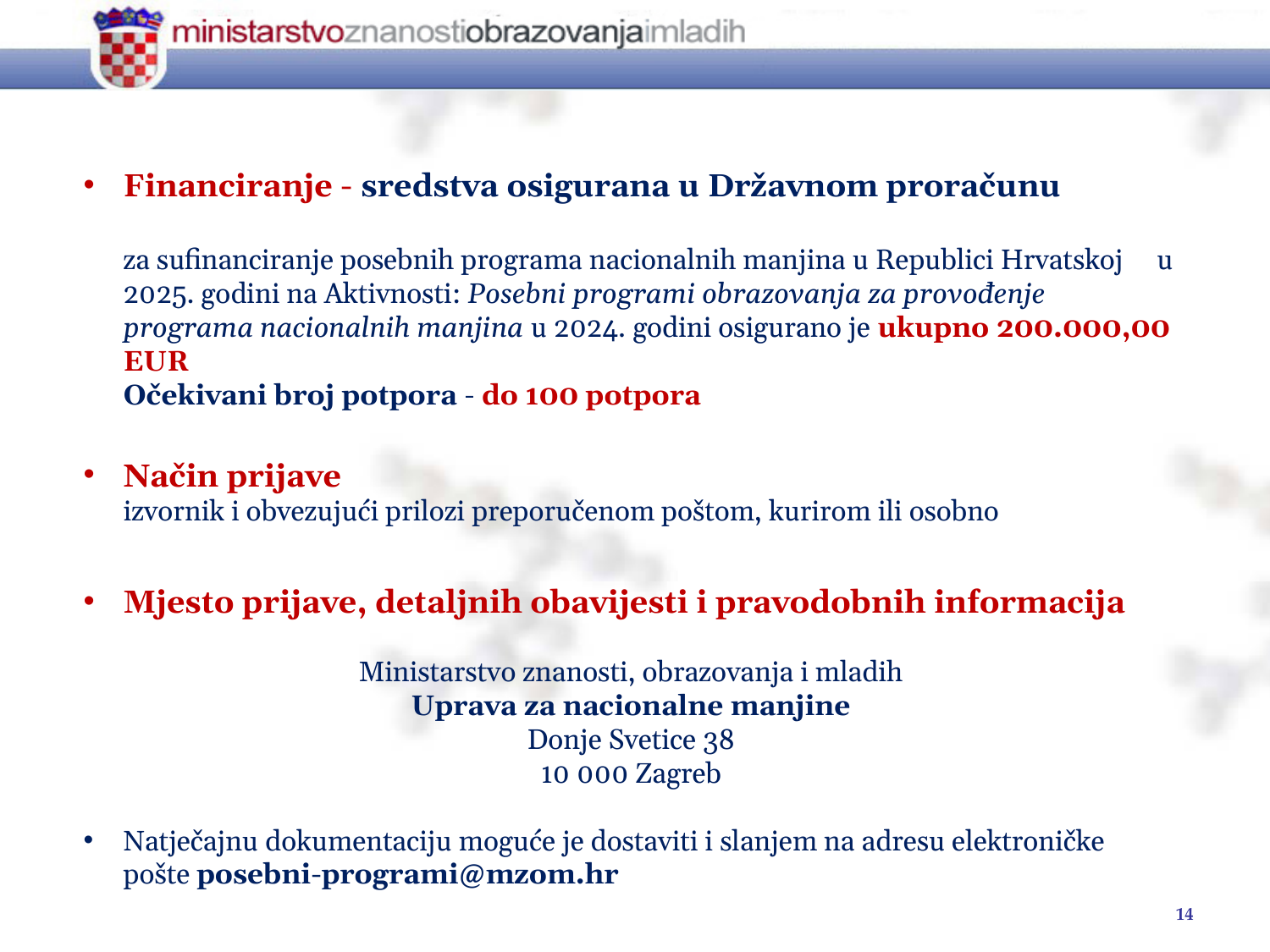

Financiranje - sredstva osigurana u Državnom proračunu
za sufinanciranje posebnih programa nacionalnih manjina u Republici Hrvatskoj     u 2025. godini na Aktivnosti: Posebni programi obrazovanja za provođenje programa nacionalnih manjina u 2024. godini osigurano je ukupno 200.000,00 EUR
Očekivani broj potpora - do 100 potpora

Način prijave
izvornik i obvezujući prilozi preporučenom poštom, kurirom ili osobno

Mjesto prijave, detaljnih obavijesti i pravodobnih informacija
Ministarstvo znanosti, obrazovanja i mladih
Uprava za nacionalne manjine
Donje Svetice 38
10 000 Zagreb

Natječajnu dokumentaciju moguće je dostaviti i slanjem na adresu elektroničke pošte posebni-programi@mzom.hr
14